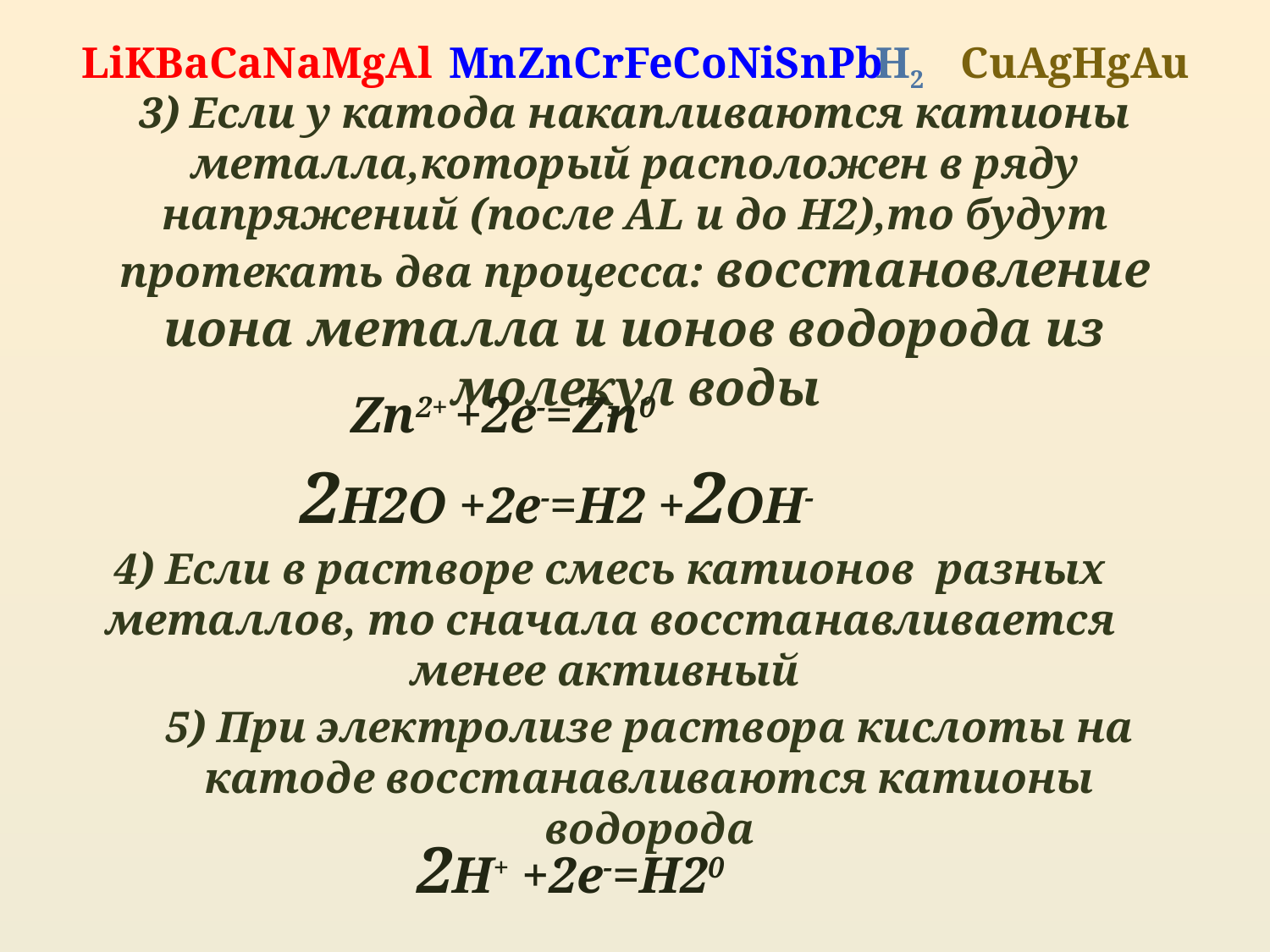

LiKBaCaNaMgAl
MnZnCrFeCoNiSnPb
H2
CuAgHgAu
3) Если у катода накапливаются катионы металла,который расположен в ряду напряжений (после AL и до H2),то будут протекать два процесса: восстановление иона металла и ионов водорода из молекул воды
Zn2+ +2e-=Zn0
2H2O +2e-=H2 +2OH-
4) Если в растворе смесь катионов  разных металлов, то сначала восстанавливается менее активный
5) При электролизе раствора кислоты на катоде восстанавливаются катионы водорода
2H+ +2e-=H20